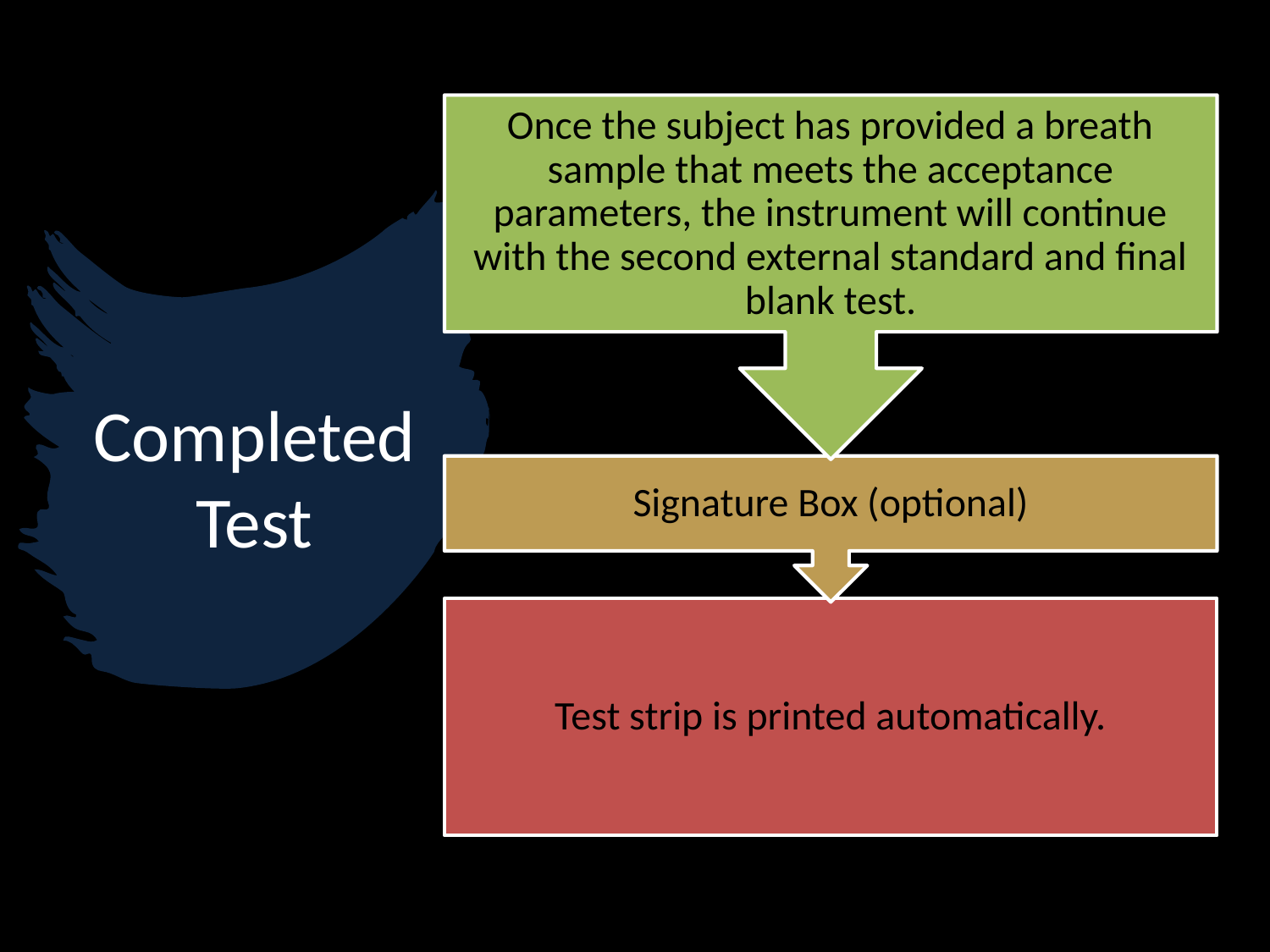

# Completed Test
Test strip is printed automatically.
Signature Box (optional)
Once the subject has provided a breath sample that meets the acceptance parameters, the instrument will continue with the second external standard and final blank test.

Approved and Issued: 2025.10.01